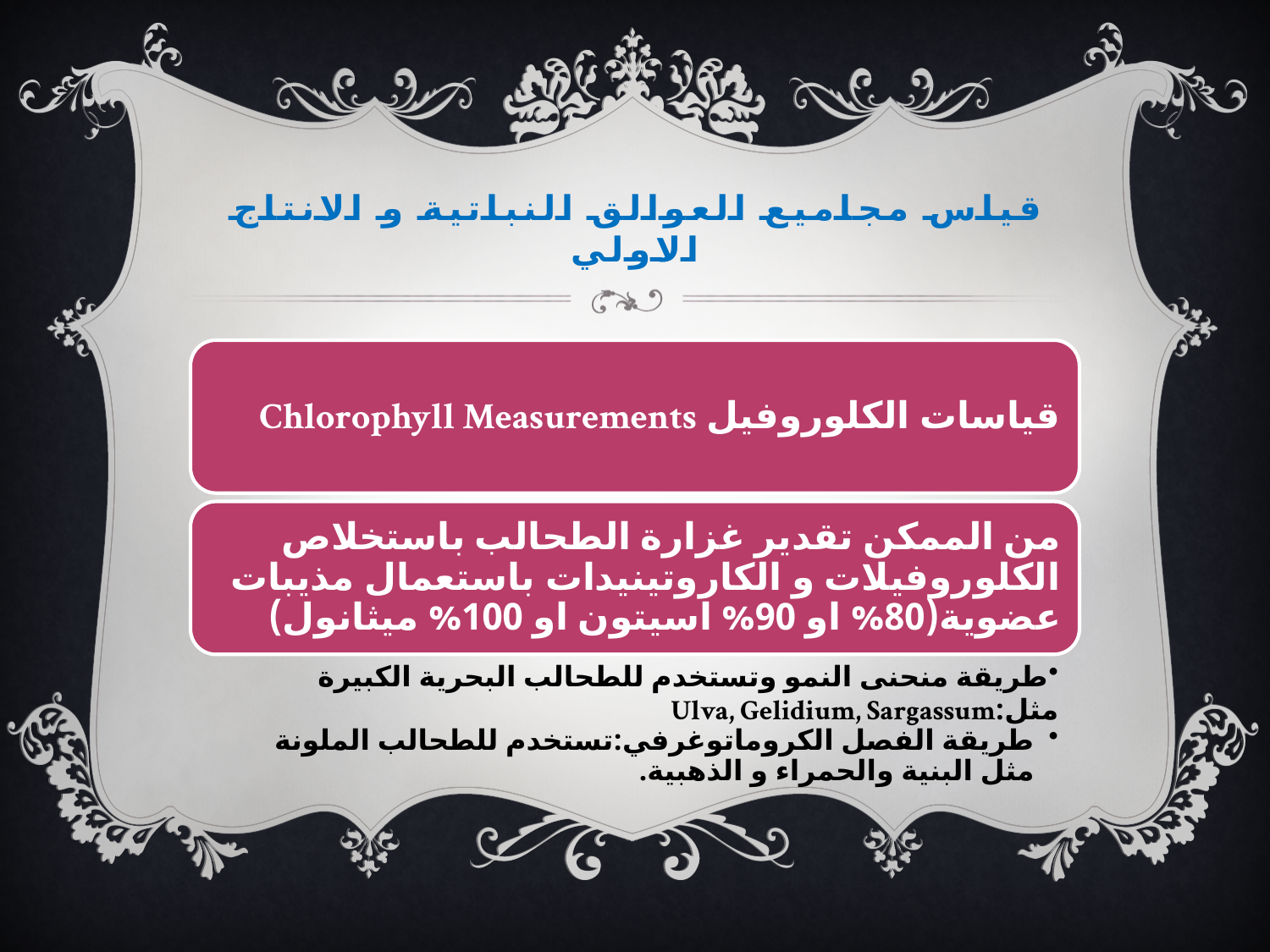

# قياس مجاميع العوالق النباتية و الانتاج الاولي
قياسات الكلوروفيل Chlorophyll Measurements
من الممكن تقدير غزارة الطحالب باستخلاص الكلوروفيلات و الكاروتينيدات باستعمال مذيبات عضوية(80% او 90% اسيتون او 100% ميثانول)
طريقة منحنى النمو وتستخدم للطحالب البحرية الكبيرة مثل:Ulva, Gelidium, Sargassum
طريقة الفصل الكروماتوغرفي:تستخدم للطحالب الملونة مثل البنية والحمراء و الذهبية.